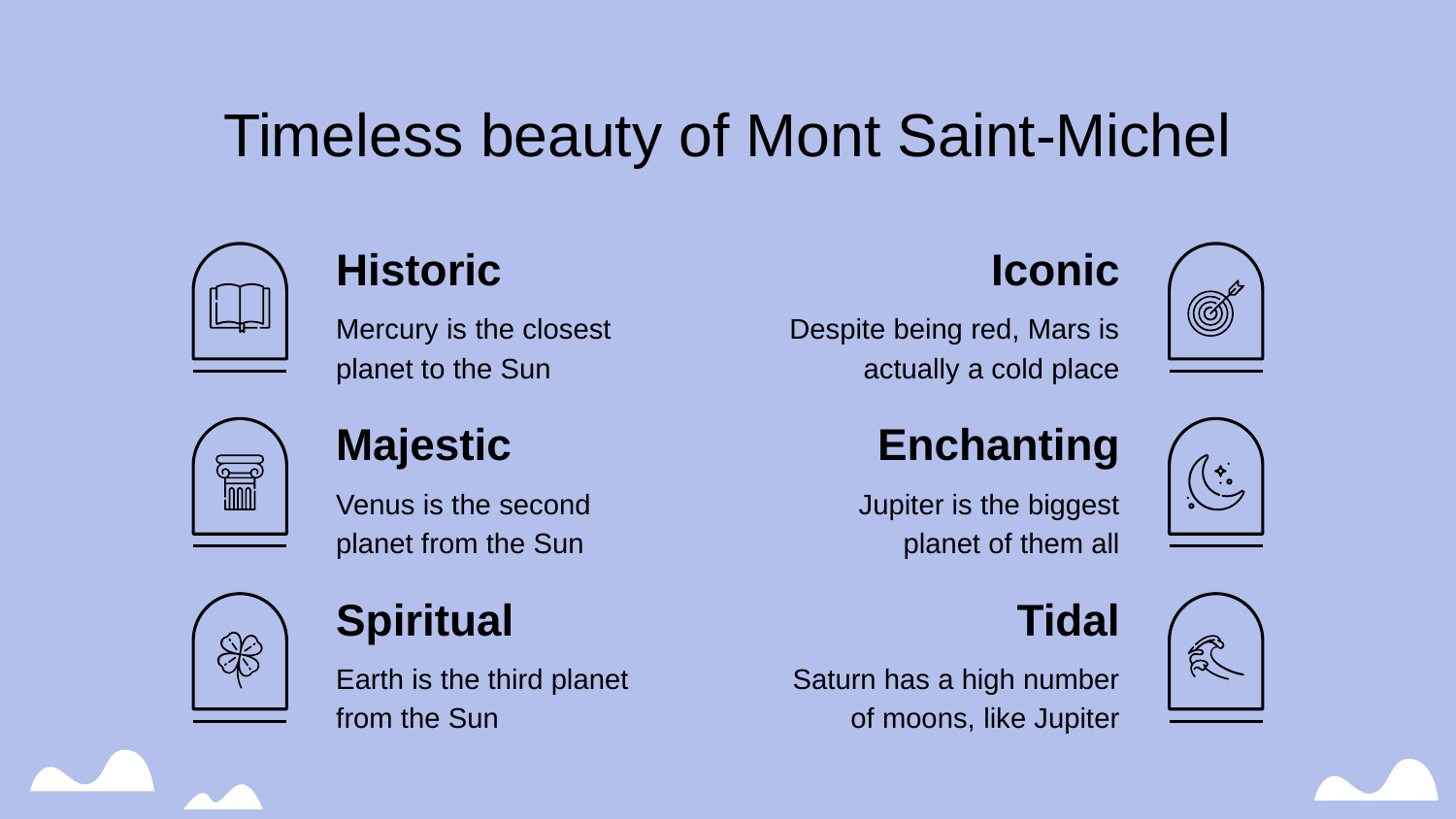

# Timeless beauty of Mont Saint-Michel

Historic
Iconic

Mercury is the closest planet to the Sun
Despite being red, Mars is actually a cold place
Majestic
Enchanting

Venus is the second planet from the Sun
Jupiter is the biggest planet of them all
Spiritual
Tidal

Earth is the third planet from the Sun
Saturn has a high number of moons, like Jupiter